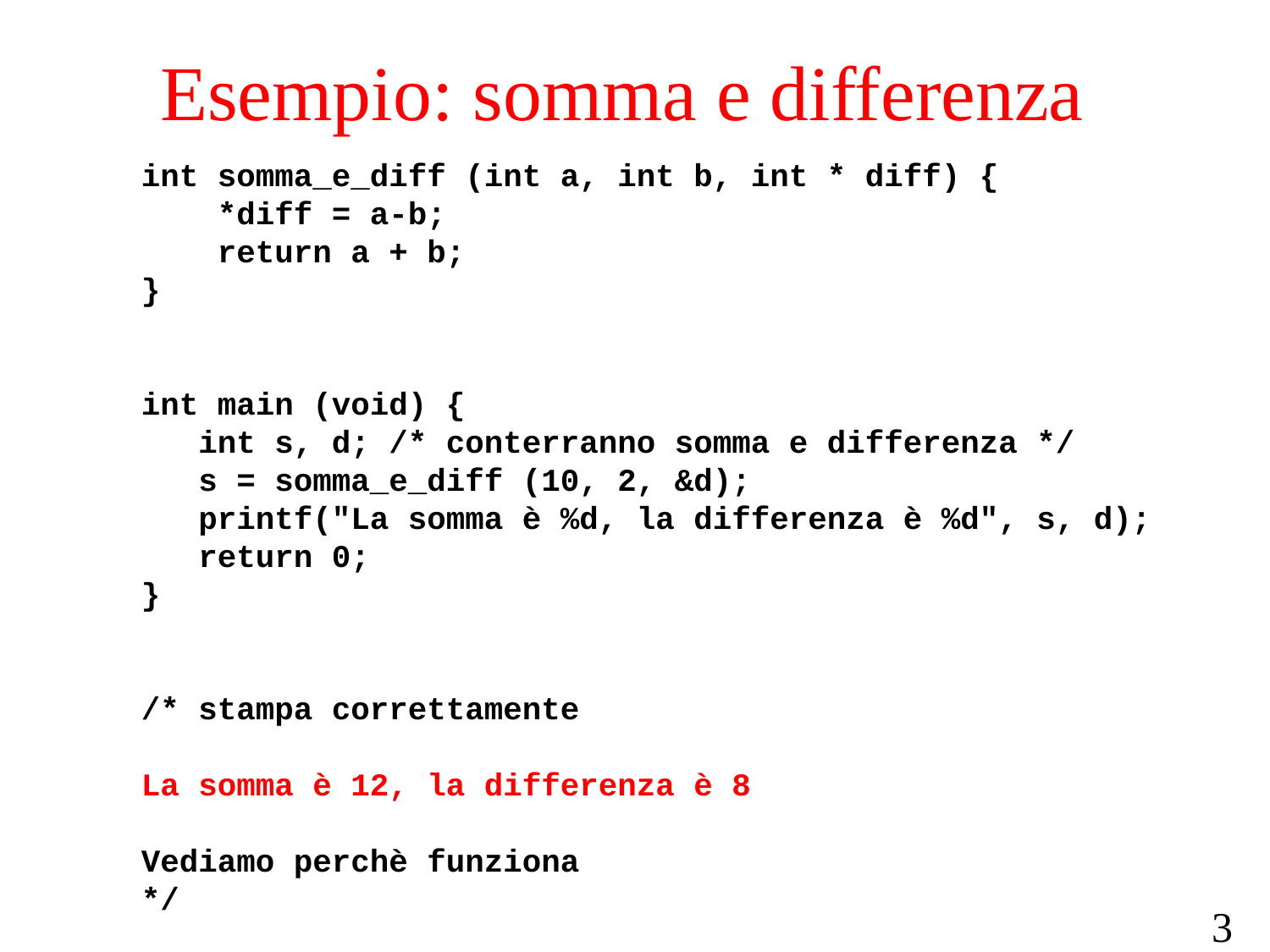

# Esempio: somma e differenza

int somma_e_diff (int a, int b, int * diff) {
    *diff = a-b;
    return a + b;
}

int main (void) {
   int s, d; /* conterranno somma e differenza */
   s = somma_e_diff (10, 2, &d);
   printf("La somma è %d, la differenza è %d", s, d);
   return 0;
}

/* stampa correttamente

La somma è 12, la differenza è 8

Vediamo perchè funziona
*/
34